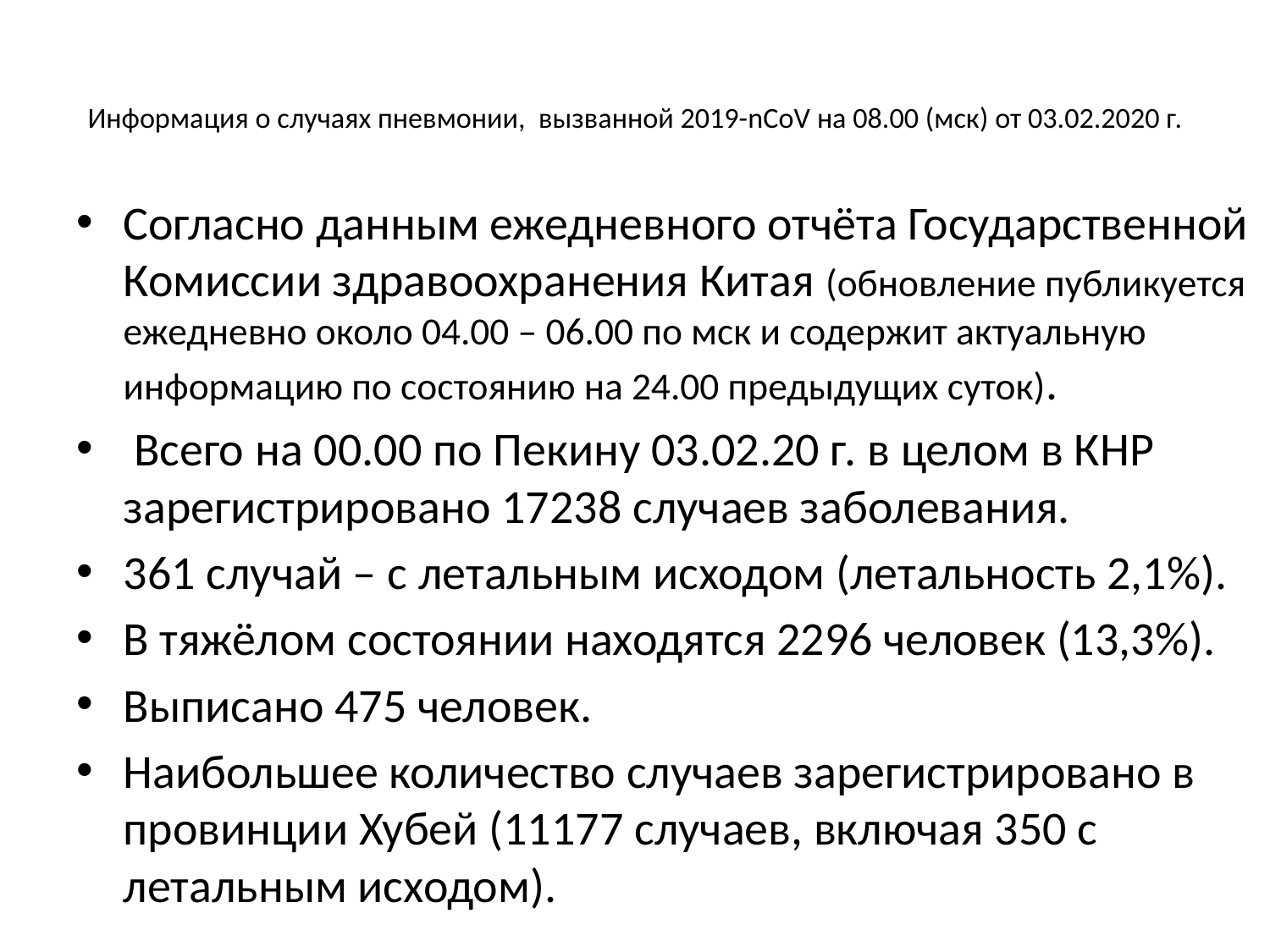

# Информация о случаях пневмонии,  вызванной 2019-nCoV на 08.00 (мск) от 03.02.2020 г.
Согласно данным ежедневного отчёта Государственной Комиссии здравоохранения Китая (обновление публикуется ежедневно около 04.00 – 06.00 по мск и содержит актуальную информацию по состоянию на 24.00 предыдущих суток).
 Всего на 00.00 по Пекину 03.02.20 г. в целом в КНР зарегистрировано 17238 случаев заболевания.
361 случай – с летальным исходом (летальность 2,1%).
В тяжёлом состоянии находятся 2296 человек (13,3%).
Выписано 475 человек.
Наибольшее количество случаев зарегистрировано в провинции Хубей (11177 случаев, включая 350 с летальным исходом).